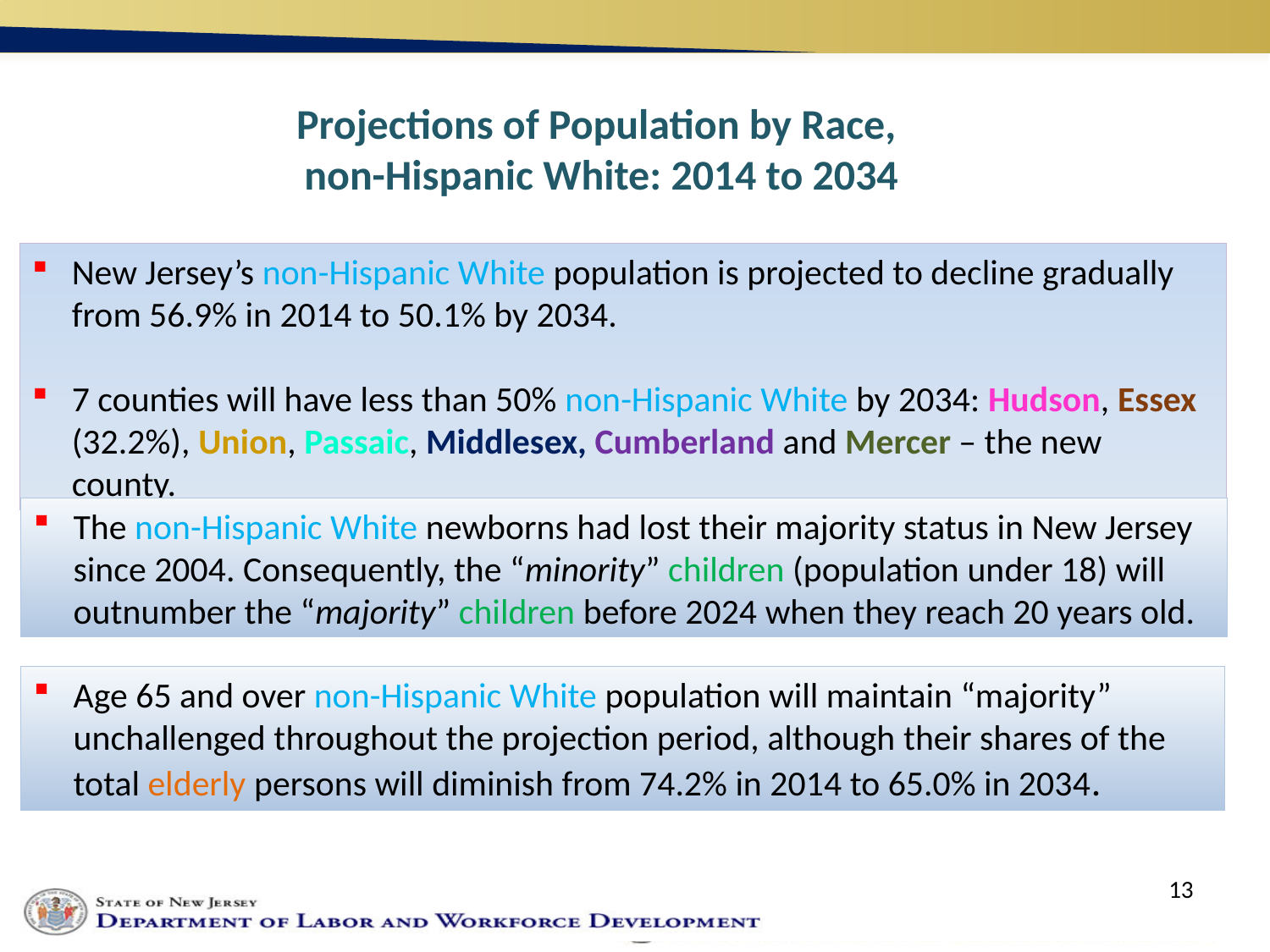

Projections of Population by Race,
non-Hispanic White: 2014 to 2034
New Jersey’s non-Hispanic White population is projected to decline gradually from 56.9% in 2014 to 50.1% by 2034.

7 counties will have less than 50% non-Hispanic White by 2034: Hudson, Essex (32.2%), Union, Passaic, Middlesex, Cumberland and Mercer – the new county.
The non-Hispanic White newborns had lost their majority status in New Jersey since 2004. Consequently, the “minority” children (population under 18) will outnumber the “majority” children before 2024 when they reach 20 years old.
Age 65 and over non-Hispanic White population will maintain “majority” unchallenged throughout the projection period, although their shares of the total elderly persons will diminish from 74.2% in 2014 to 65.0% in 2034.
13